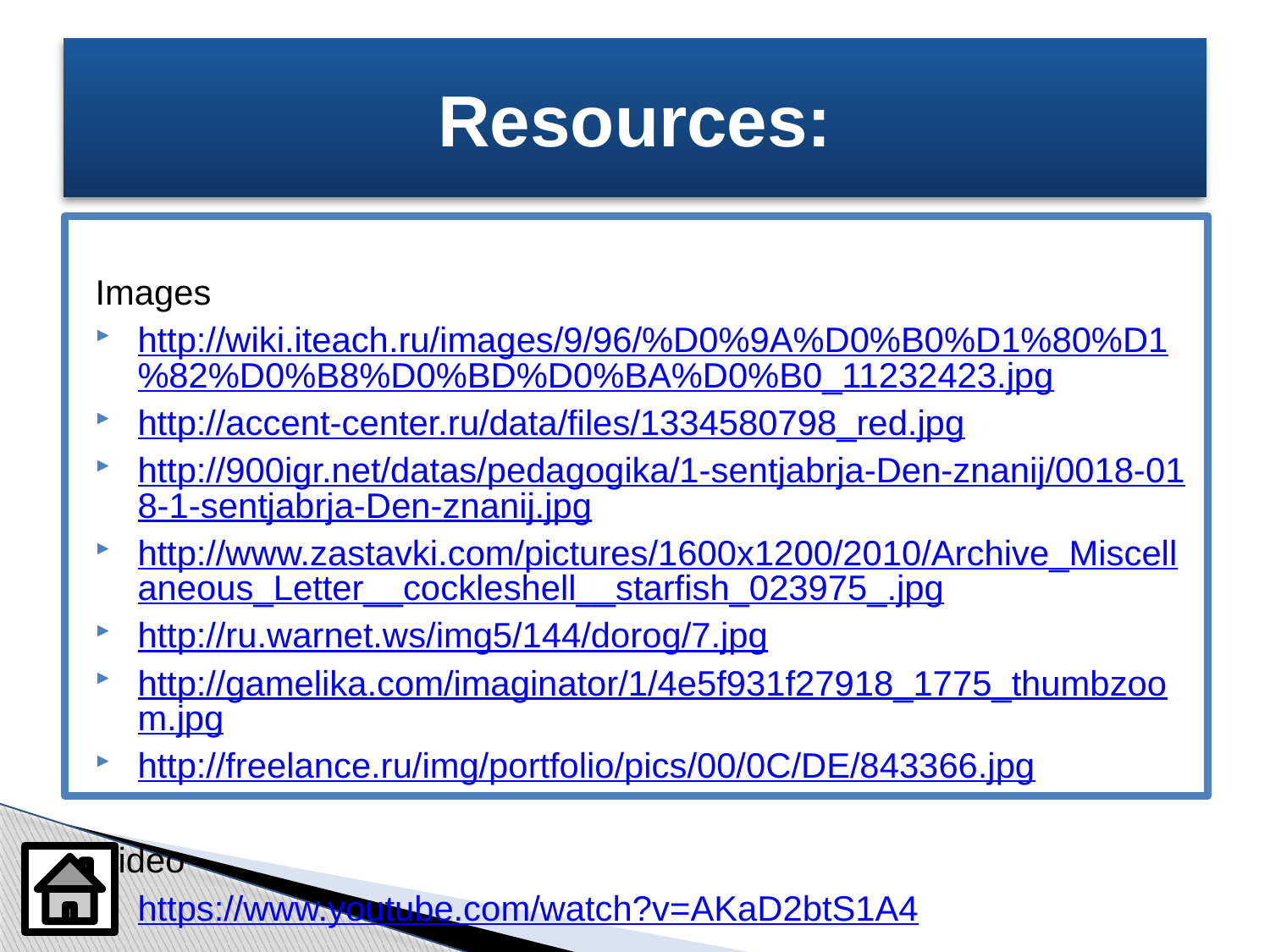

# Resources:

Images
http://wiki.iteach.ru/images/9/96/%D0%9A%D0%B0%D1%80%D1%82%D0%B8%D0%BD%D0%BA%D0%B0_11232423.jpg
http://accent-center.ru/data/files/1334580798_red.jpg
http://900igr.net/datas/pedagogika/1-sentjabrja-Den-znanij/0018-018-1-sentjabrja-Den-znanij.jpg
http://www.zastavki.com/pictures/1600x1200/2010/Archive_Miscellaneous_Letter__cockleshell__starfish_023975_.jpg
http://ru.warnet.ws/img5/144/dorog/7.jpg
http://gamelika.com/imaginator/1/4e5f931f27918_1775_thumbzoom.jpg
http://freelance.ru/img/portfolio/pics/00/0C/DE/843366.jpg

Video
https://www.youtube.com/watch?v=AKaD2btS1A4